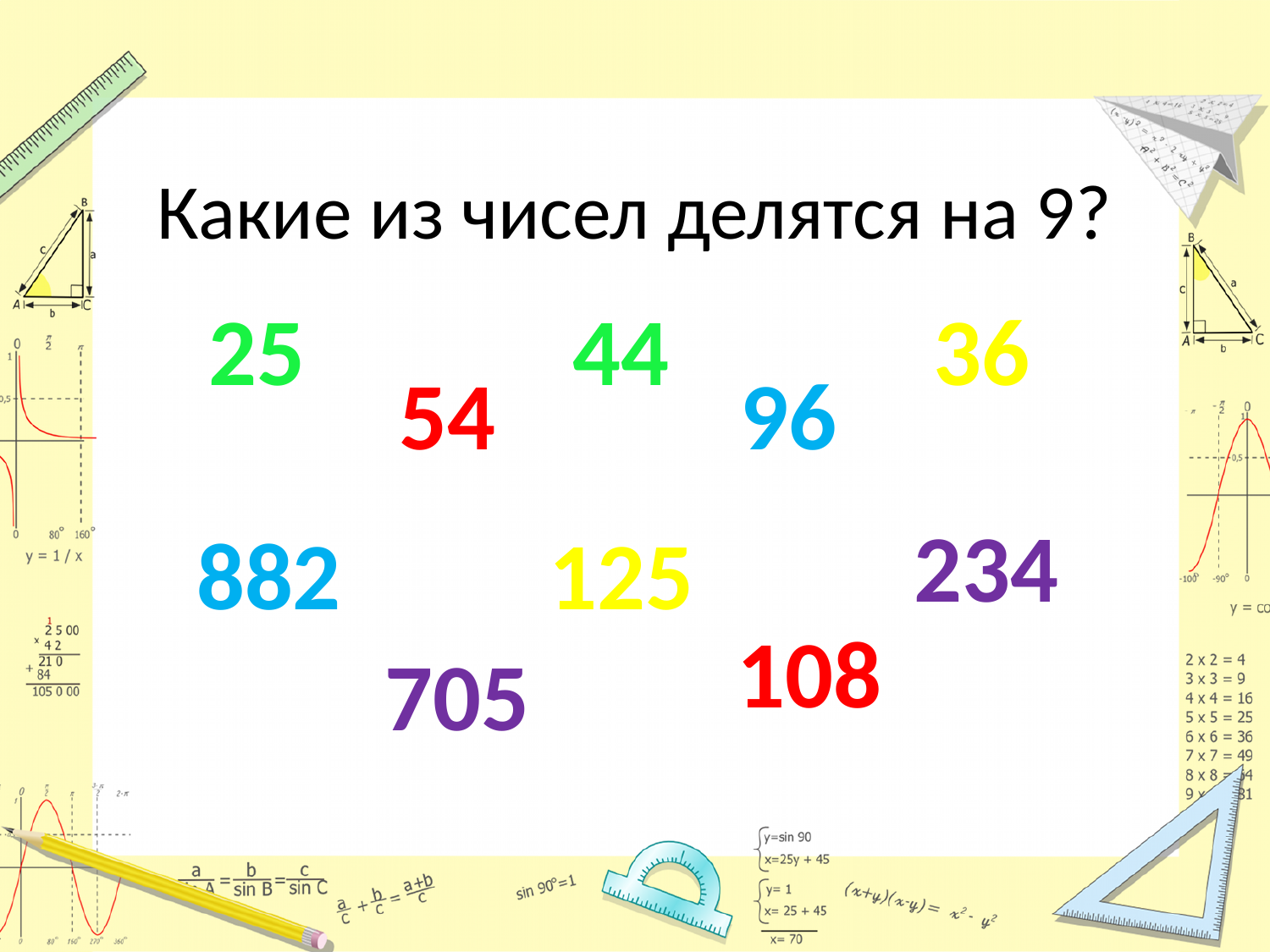

# Какие из чисел делятся на 9?
25
44
36
54
96
234
882
125
108
705